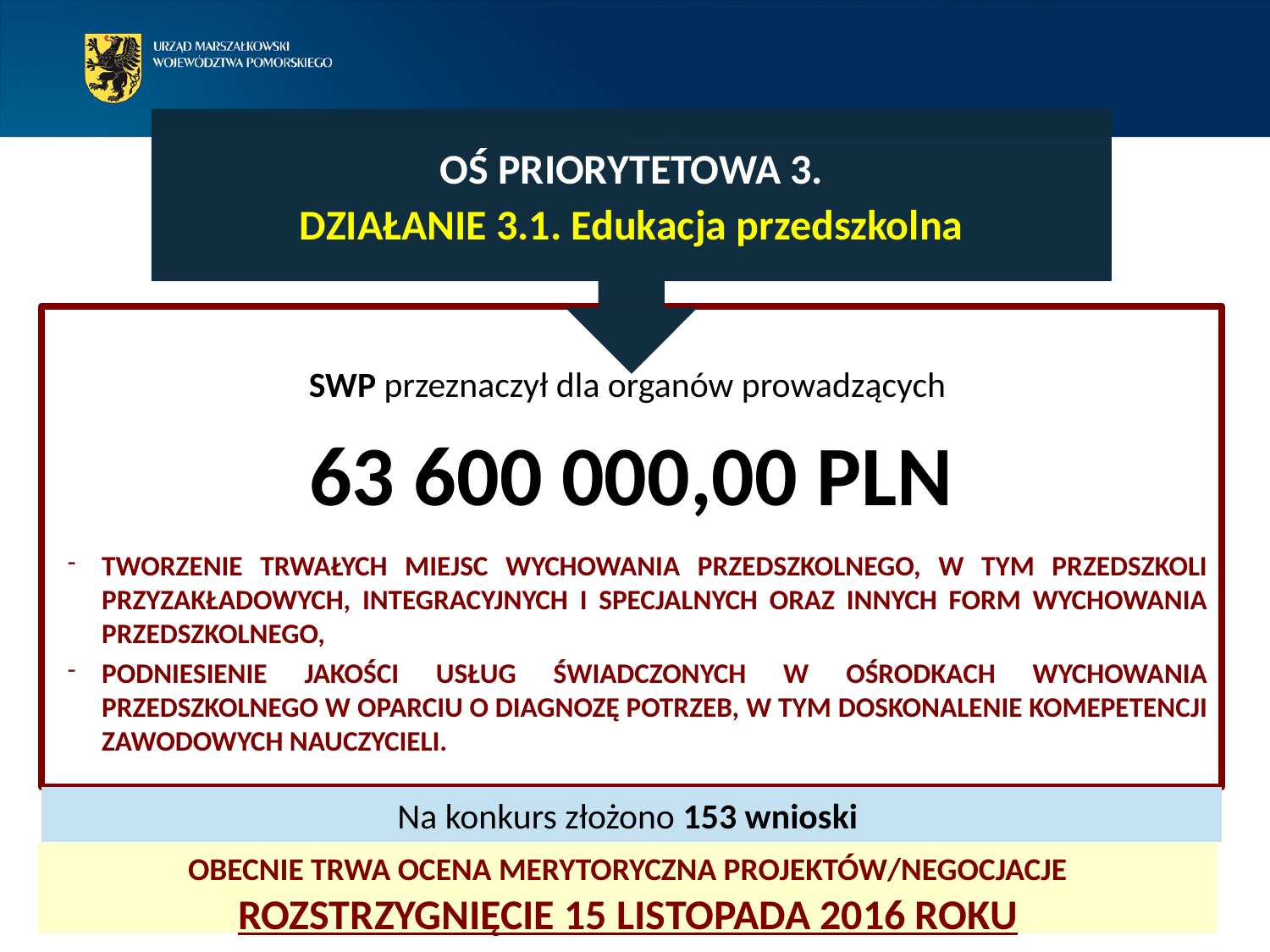

OŚ PRIORYTETOWA 3.
DZIAŁANIE 3.1. Edukacja przedszkolna

SWP przeznaczył dla organów prowadzących
63 600 000,00 PLN

TWORZENIE TRWAŁYCH MIEJSC WYCHOWANIA PRZEDSZKOLNEGO, W TYM PRZEDSZKOLI PRZYZAKŁADOWYCH, INTEGRACYJNYCH I SPECJALNYCH ORAZ INNYCH FORM WYCHOWANIA PRZEDSZKOLNEGO,
PODNIESIENIE JAKOŚCI USŁUG ŚWIADCZONYCH W OŚRODKACH WYCHOWANIA PRZEDSZKOLNEGO W OPARCIU O DIAGNOZĘ POTRZEB, W TYM DOSKONALENIE KOMEPETENCJI ZAWODOWYCH NAUCZYCIELI.

Na konkurs złożono 153 wnioski
OBECNIE TRWA OCENA MERYTORYCZNA PROJEKTÓW/NEGOCJACJE
ROZSTRZYGNIĘCIE 15 LISTOPADA 2016 ROKU